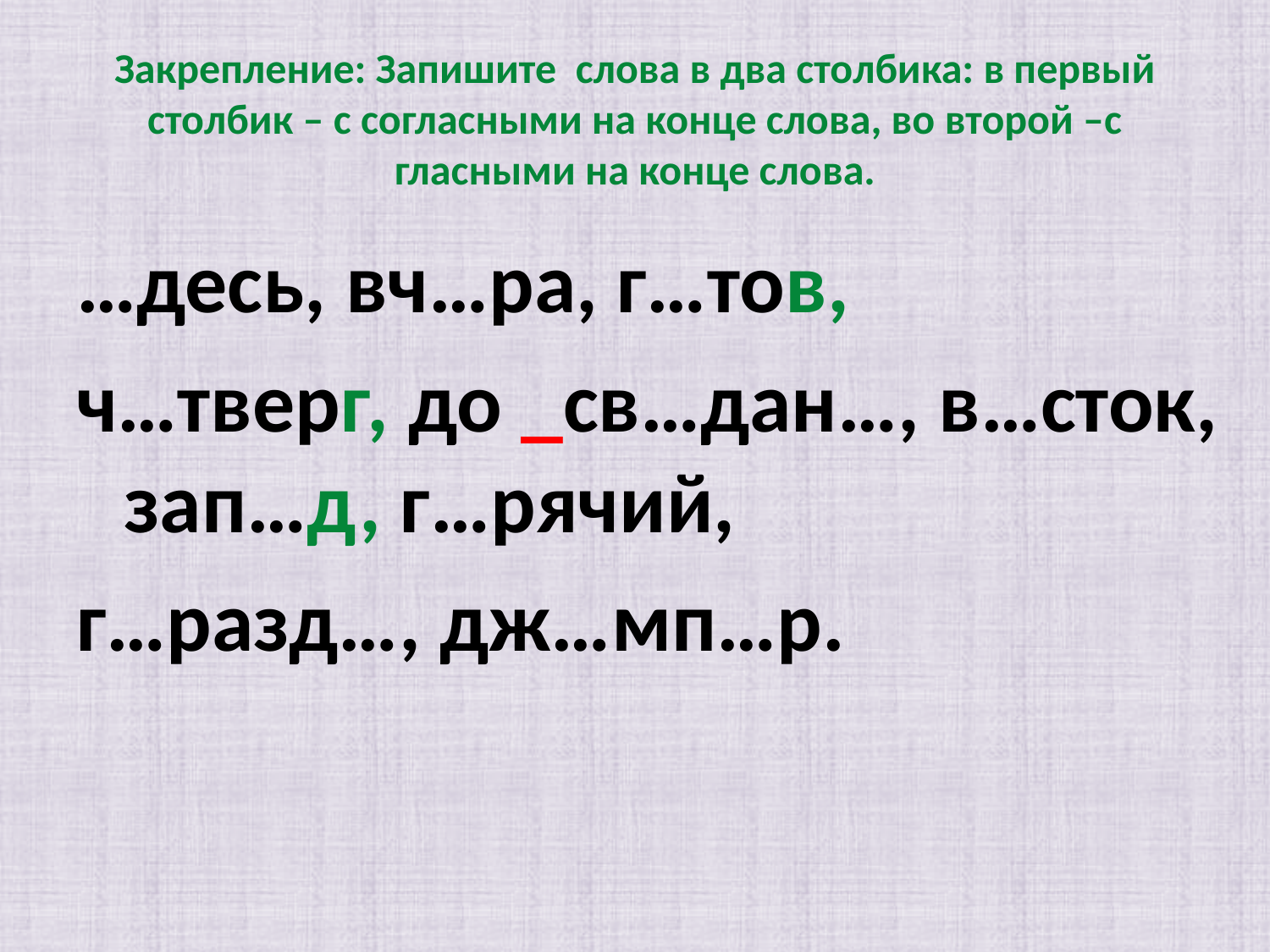

# Закрепление: Запишите  слова в два столбика: в первый столбик – с согласными на конце слова, во второй –с гласными на конце слова.
…десь, вч…ра, г…тов,
ч…тверг, до _св…дан…, в…сток, зап…д, г…рячий,
г…разд…, дж…мп…р.